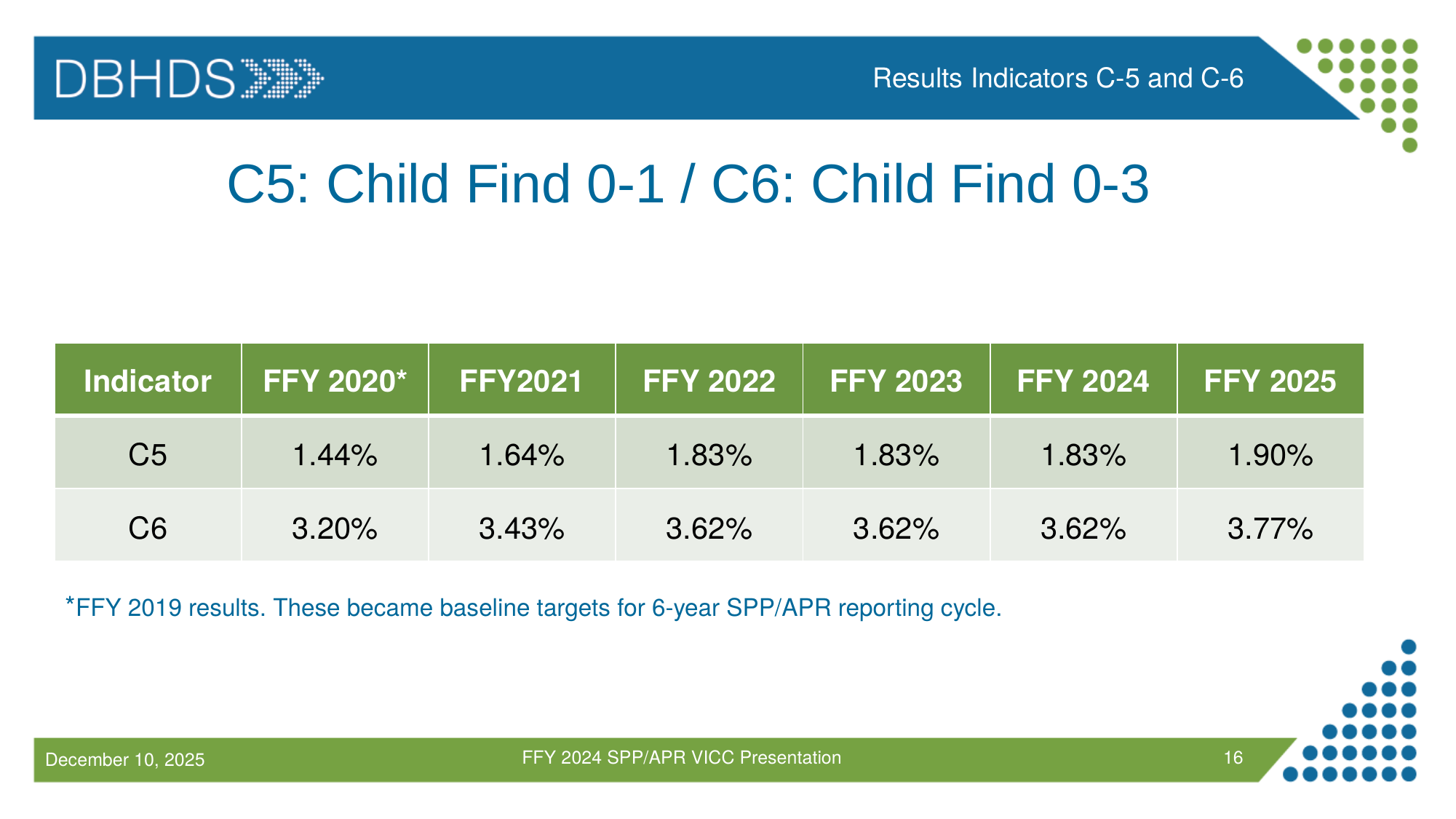

Results Indicators C-5 and C-6
# C5: Child Find 0-1 / C6: Child Find 0-3
| Indicator | FFY 2020\* | FFY2021 | FFY 2022 | FFY 2023 | FFY 2024 | FFY 2025 |
| --- | --- | --- | --- | --- | --- | --- |
| C5 | 1.44% | 1.64% | 1.83% | 1.83% | 1.83% | 1.90% |
| C6 | 3.20% | 3.43% | 3.62% | 3.62% | 3.62% | 3.77% |
*FFY 2019 results. These became baseline targets for 6-year SPP/APR reporting cycle.
FFY 2024 SPP/APR VICC Presentation
16
December 10, 2025